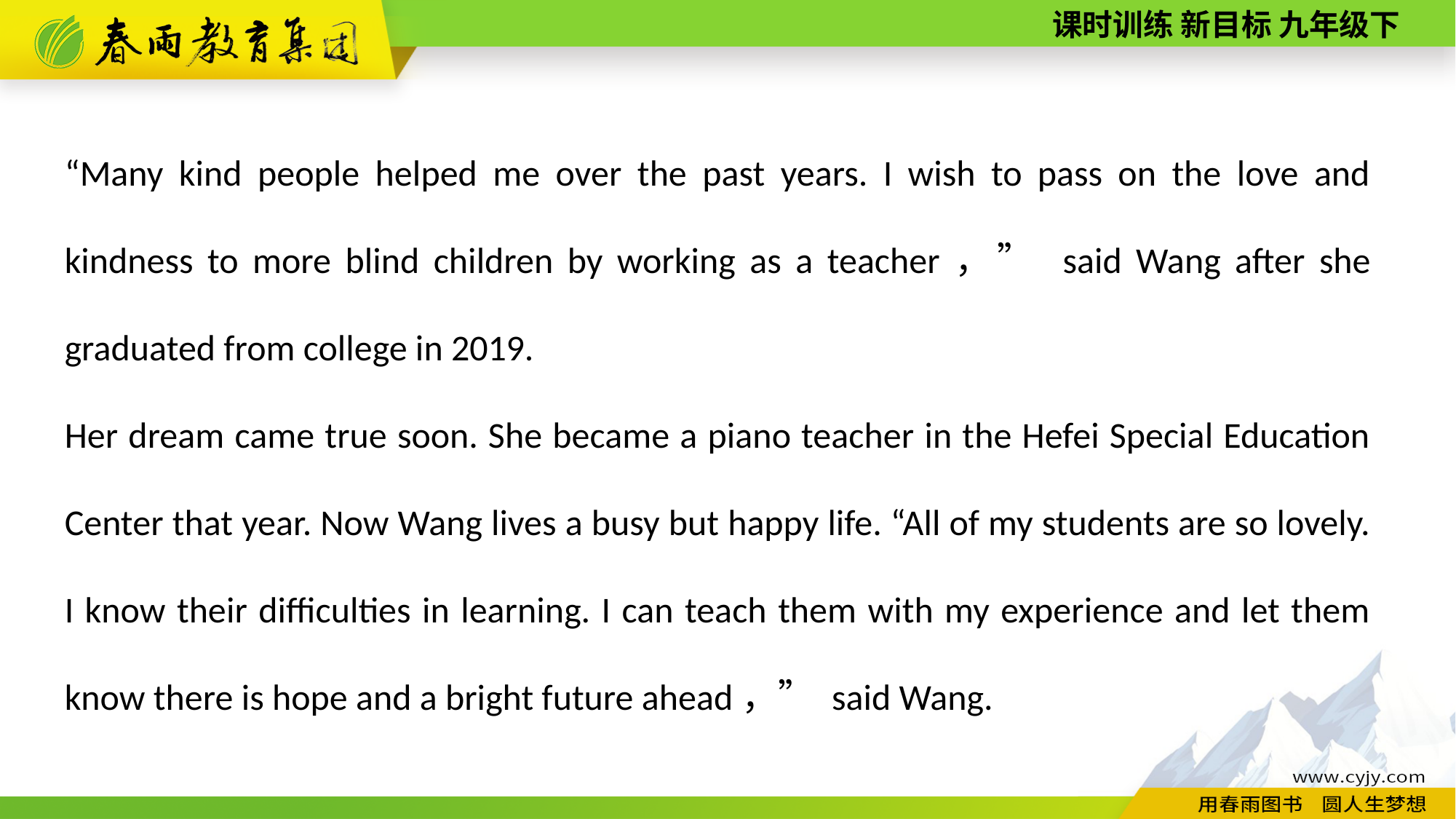

“Many kind people helped me over the past years. I wish to pass on the love and kindness to more blind children by working as a teacher，” said Wang after she graduated from college in 2019.
Her dream came true soon. She became a piano teacher in the Hefei Special Education Center that year. Now Wang lives a busy but happy life. “All of my students are so lovely. I know their difficulties in learning. I can teach them with my experience and let them know there is hope and a bright future ahead，” said Wang.